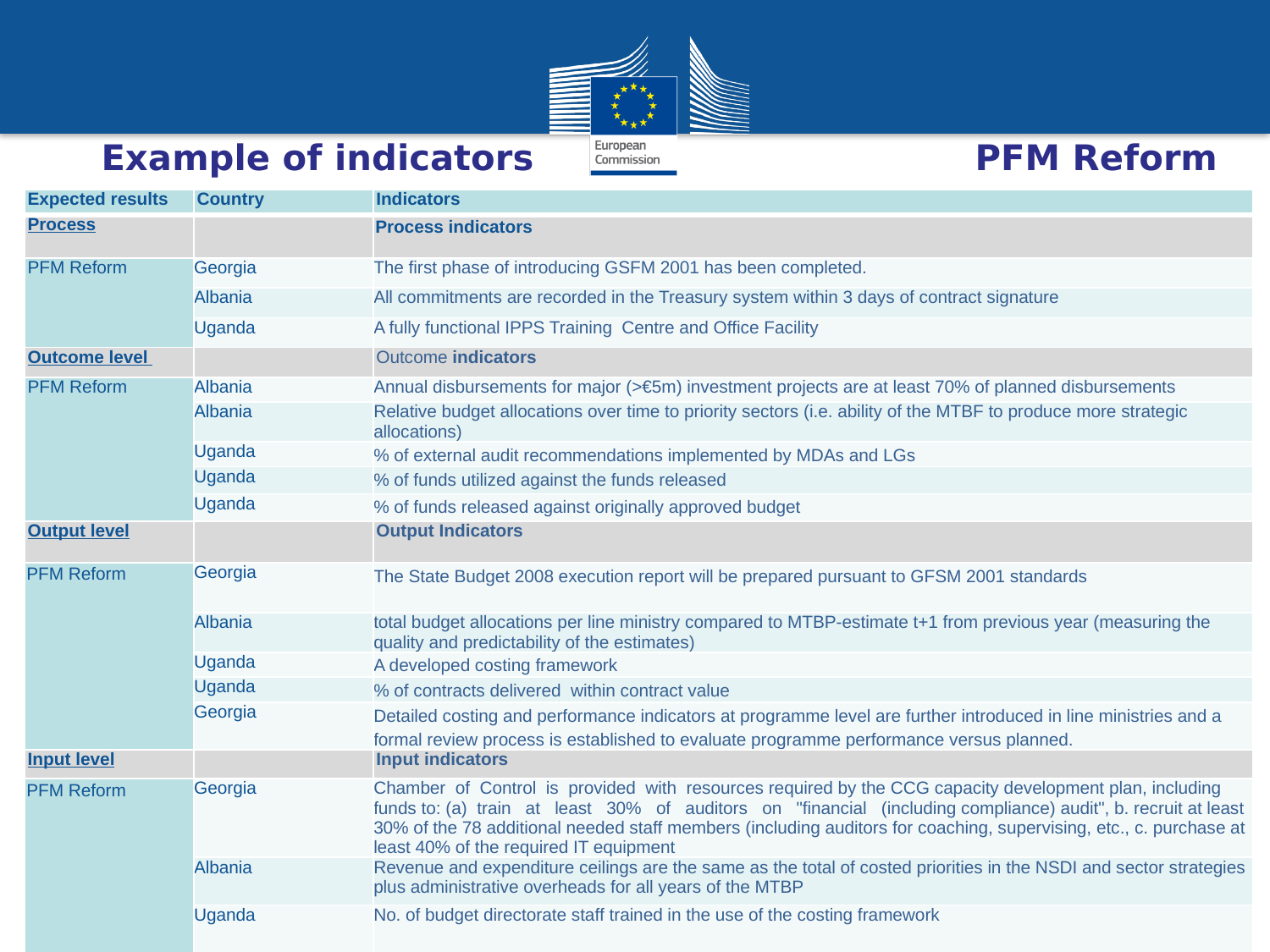

# Example of indicators                                    PFM Reform
| Expected results | Country | Indicators |
| --- | --- | --- |
| Process |  | Process indicators |
| PFM Reform | Georgia | The first phase of introducing GSFM 2001 has been completed. |
|  | Albania | All commitments are recorded in the Treasury system within 3 days of contract signature |
|  | Uganda | A fully functional IPPS Training Centre and Office Facility |
| Outcome level |  | Outcome indicators |
| PFM Reform | Albania | Annual disbursements for major (>€5m) investment projects are at least 70% of planned disbursements |
|  | Albania | Relative budget allocations over time to priority sectors (i.e. ability of the MTBF to produce more strategic allocations) |
|  | Uganda | % of external audit recommendations implemented by MDAs and LGs |
|  | Uganda | % of funds utilized against the funds released |
|  | Uganda | % of funds released against originally approved budget |
| Output level |  | Output Indicators |
| PFM Reform | Georgia | The State Budget 2008 execution report will be prepared pursuant to GFSM 2001 standards |
|  | Albania | total budget allocations per line ministry compared to MTBP-estimate t+1 from previous year (measuring the quality and predictability of the estimates) |
|  | Uganda | A developed costing framework |
|  | Uganda | % of contracts delivered within contract value |
|  | Georgia | Detailed costing and performance indicators at programme level are further introduced in line ministries and a formal review process is established to evaluate programme performance versus planned. |
| Input level |  | Input indicators |
| PFM Reform | Georgia | Chamber  of  Control  is  provided  with  resources required by the CCG capacity development plan, including funds to: (a)  train   at   least   30%   of   auditors   on   "financial   (including compliance) audit", b. recruit at least 30% of the 78 additional needed staff members (including auditors for coaching, supervising, etc., c. purchase at least 40% of the required IT equipment |
|  | Albania | Revenue and expenditure ceilings are the same as the total of costed priorities in the NSDI and sector strategies plus administrative overheads for all years of the MTBP |
|  | Uganda | No. of budget directorate staff trained in the use of the costing framework |

26